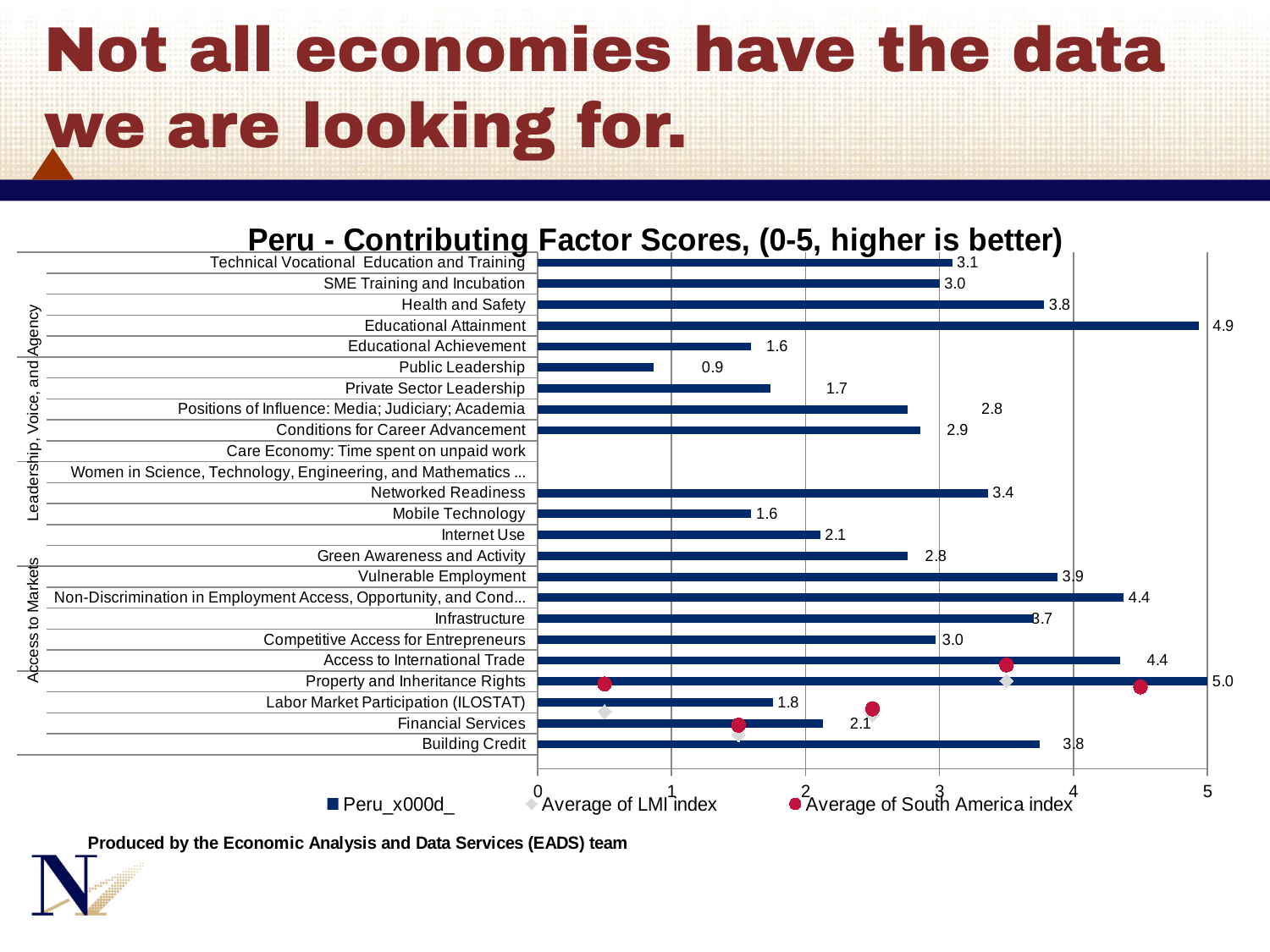

# Not all economies have the data we are looking for.

### Chart: Peru - Contributing Factor Scores, (0-5, higher is better)

| Category | Peru_x000d_ | Average of South America index | Average of LMI index |
|---|---|---|---|
| Building Credit | 3.75 | 0.5 | 0.5 |
| Financial Services | 2.13267610036779 | 1.5 | 1.5 |
| Labor Market Participation (ILOSTAT) | 1.754948879704155 | 2.5 | 2.5 |
| Property and Inheritance Rights | 5.0 | 3.5 | 3.5 |
| Access to International Trade | 4.35 | 4.5 | 4.5 |
| Competitive Access for Entrepreneurs | 2.970968904761905 | 5.5 | 5.5 |
| Infrastructure | 3.70375 | 6.5 | 6.5 |
| Non-Discrimination in Employment Access, Opportunity, and Conditions | 4.375 | 7.5 | 7.5 |
| Vulnerable Employment | 3.88030882699604 | 8.5 | 8.5 |
| Green Awareness and Activity | 2.7617 | 9.5 | 9.5 |
| Internet Use | 2.108454015422231 | 10.5 | 10.5 |
| Mobile Technology | 1.595141156639202 | 11.5 | 11.5 |
| Networked Readiness | 3.36173790355214 | 12.5 | 12.5 |
| Women in Science, Technology, Engineering, and Mathematics (STEM) | None | 13.5 | 13.5 |
| Care Economy: Time spent on unpaid work | None | 14.5 | 14.5 |
| Conditions for Career Advancement | 2.857142857142857 | 15.5 | 15.5 |
| Positions of Influence: Media; Judiciary; Academia | 2.762237762237762 | 16.5 | 16.5 |
| Private Sector Leadership | 1.739825338458966 | 17.5 | 17.5 |
| Public Leadership | 0.865 | 18.5 | 18.5 |
| Educational Achievement | 1.59065216392621 | 19.5 | 19.5 |
| Educational Attainment | 4.935 | 20.5 | 20.5 |
| Health and Safety | 3.78114602304178 | 21.5 | 21.5 |
| SME Training and Incubation | 3.0 | 22.5 | 22.5 |
| Technical Vocational  Education and Training | 3.093974881602488 | 23.5 | 23.5 |